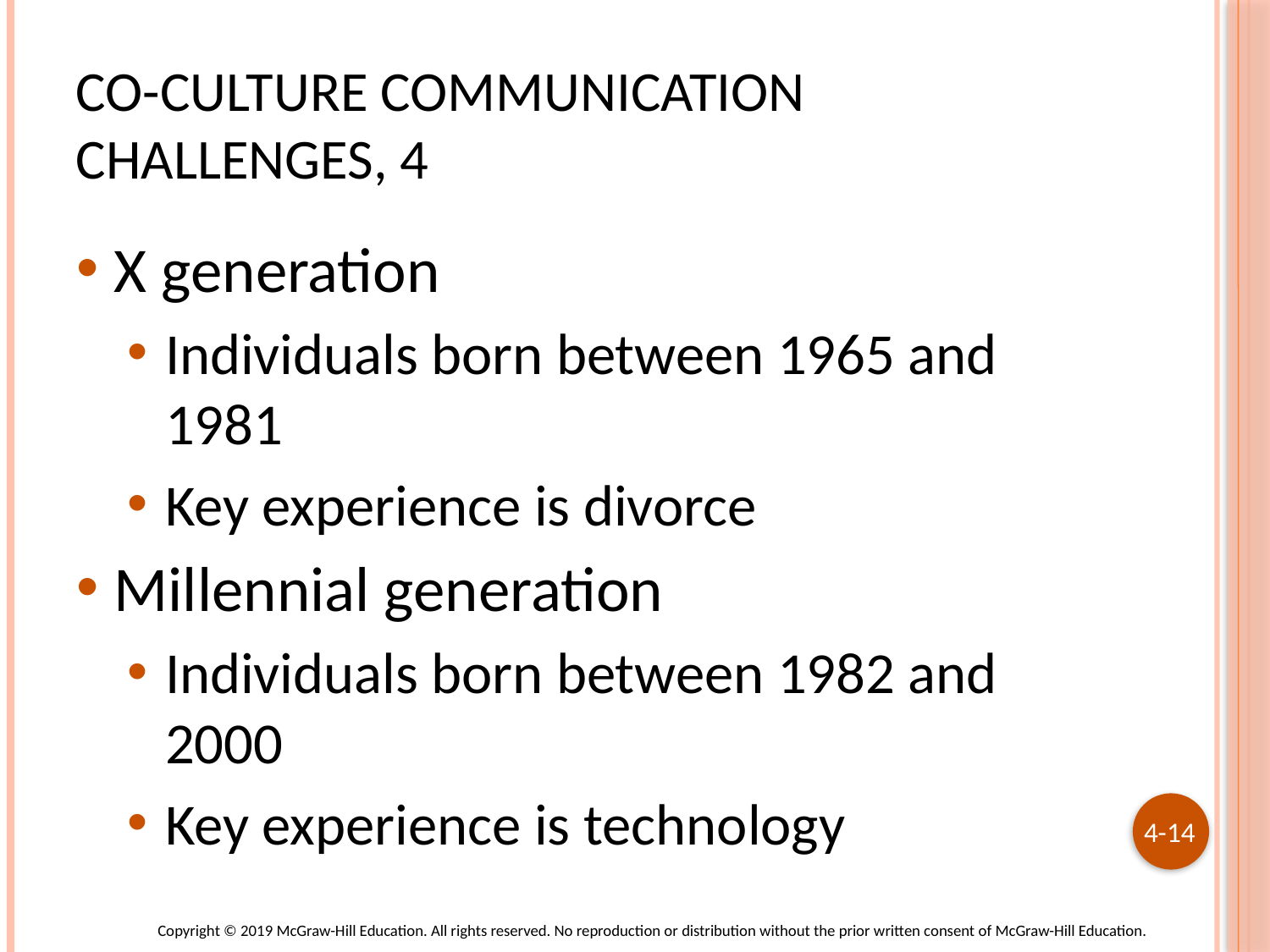

# Co-culture Communication Challenges, 4
X generation
Individuals born between 1965 and 1981
Key experience is divorce
Millennial generation
Individuals born between 1982 and 2000
Key experience is technology